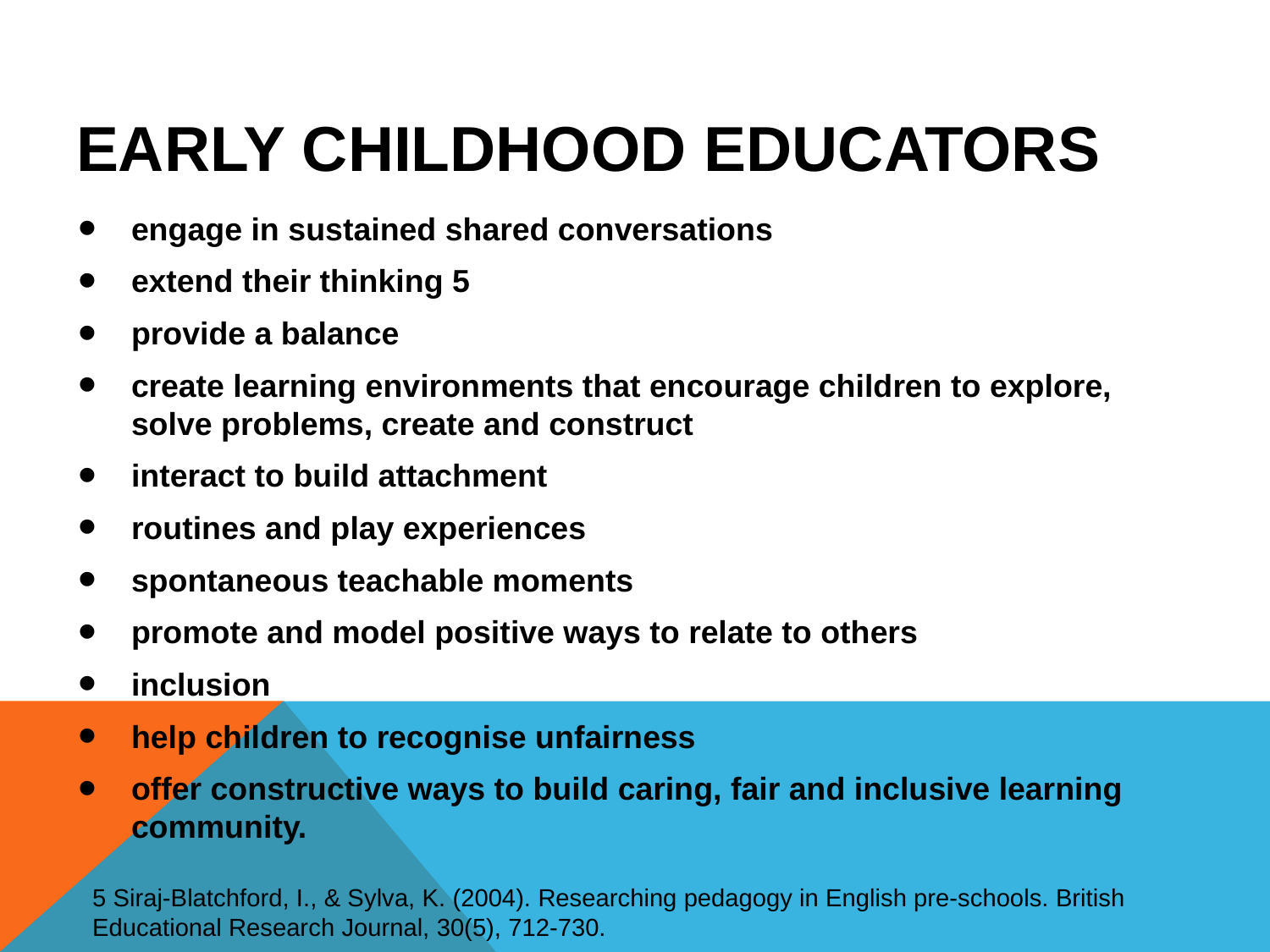

# Early childhood educators
engage in sustained shared conversations
extend their thinking 5
provide a balance
create learning environments that encourage children to explore, solve problems, create and construct
interact to build attachment
routines and play experiences
spontaneous teachable moments
promote and model positive ways to relate to others
inclusion
help children to recognise unfairness
offer constructive ways to build caring, fair and inclusive learning community.

5 Siraj-Blatchford, I., & Sylva, K. (2004). Researching pedagogy in English pre-schools. British Educational Research Journal, 30(5), 712-730.